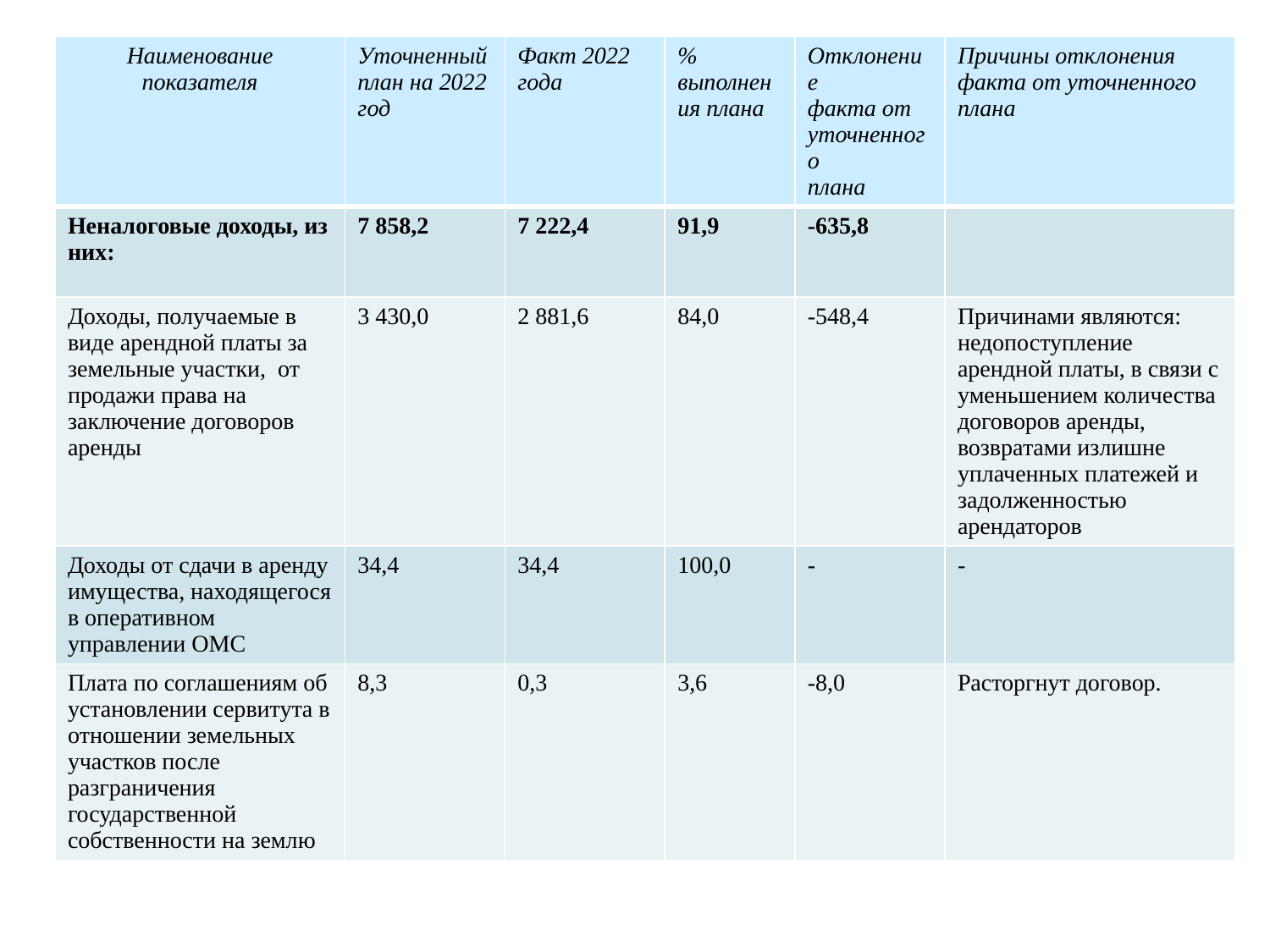

| Наименование показателя | Уточненный план на 2022 год | Факт 2022 года | % выполнения плана | Отклонение факта от уточненного плана | Причины отклонения факта от уточненного плана |
| --- | --- | --- | --- | --- | --- |
| Неналоговые доходы, из них: | 7 858,2 | 7 222,4 | 91,9 | -635,8 |  |
| Доходы, получаемые в виде арендной платы за земельные участки, от продажи права на заключение договоров аренды | 3 430,0 | 2 881,6 | 84,0 | -548,4 | Причинами являются: недопоступление арендной платы, в связи с уменьшением количества договоров аренды, возвратами излишне уплаченных платежей и задолженностью арендаторов |
| Доходы от сдачи в аренду имущества, находящегося в оперативном управлении ОМС | 34,4 | 34,4 | 100,0 | - | - |
| Плата по соглашениям об установлении сервитута в отношении земельных участков после разграничения государственной собственности на землю | 8,3 | 0,3 | 3,6 | -8,0 | Расторгнут договор. |